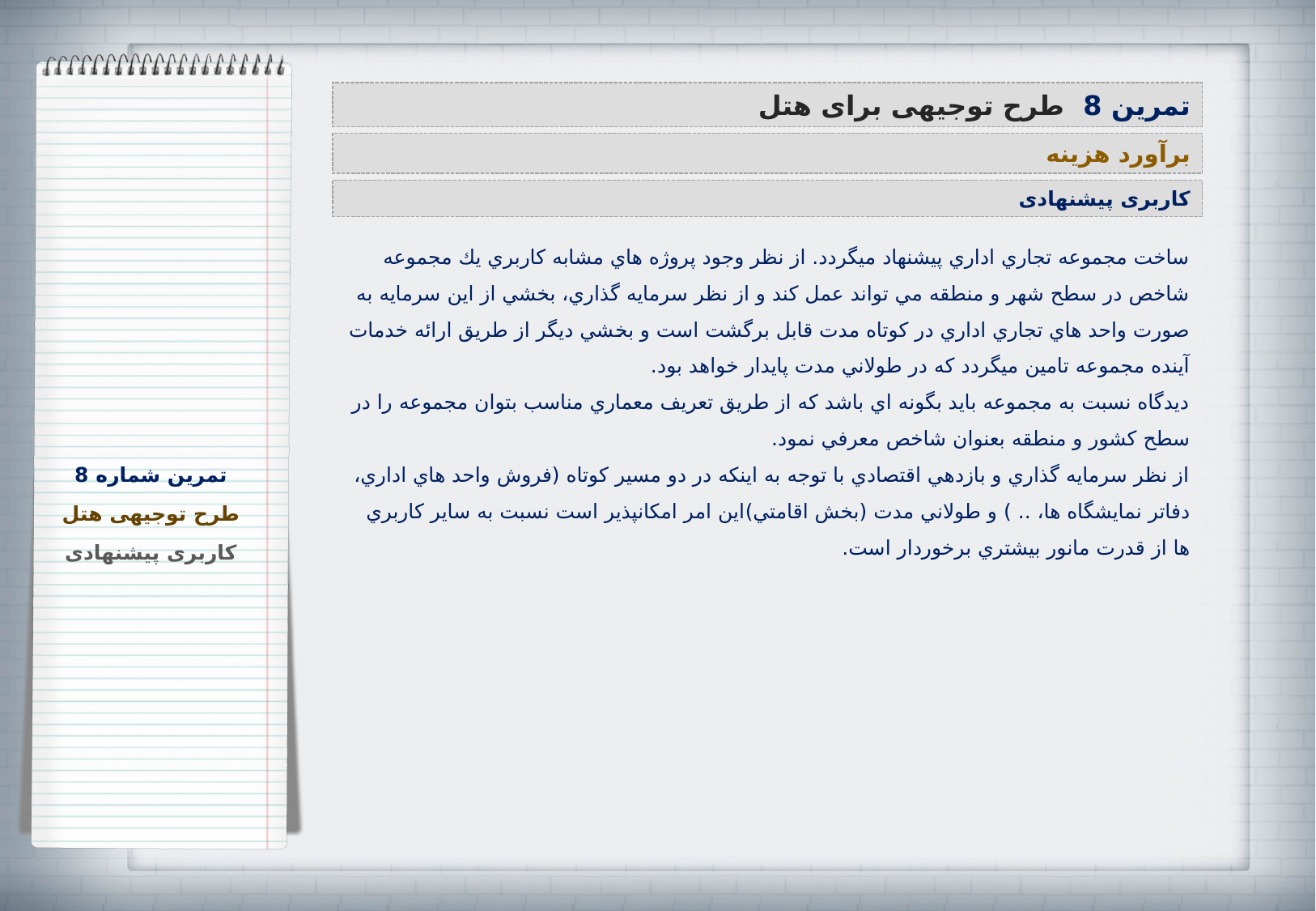

تمرین 8  طرح توجیهی برای هتل
برآورد هزینه
کاربری پیشنهادی
ساخت مجموعه تجاري اداري پيشنهاد ميگردد. از نظر وجود پروژه هاي مشابه كاربري يك مجموعه شاخص در سطح شهر و منطقه مي تواند عمل كند و از نظر سرمايه گذاري، بخشي از اين سرمايه به صورت واحد هاي تجاري اداري در كوتاه مدت قابل برگشت است و بخشي ديگر از طريق ارائه خدمات آينده مجموعه تامين ميگردد كه در طولاني مدت پايدار خواهد بود.
ديدگاه نسبت به مجموعه بايد بگونه اي باشد كه از طريق تعريف معماري مناسب بتوان مجموعه را در سطح كشور و منطقه بعنوان شاخص معرفي نمود.
از نظر سرمايه گذاري و بازدهي اقتصادي با توجه به اينكه در دو مسير كوتاه (فروش واحد هاي اداري، دفاتر نمايشگاه ها، .. ) و طولاني مدت (بخش اقامتي)‌اين امر امكانپذير است نسبت به ساير كاربري ها از قدرت مانور بيشتري برخوردار است.
تمرین شماره 8
طرح توجیهی هتل
کاربری پیشنهادی